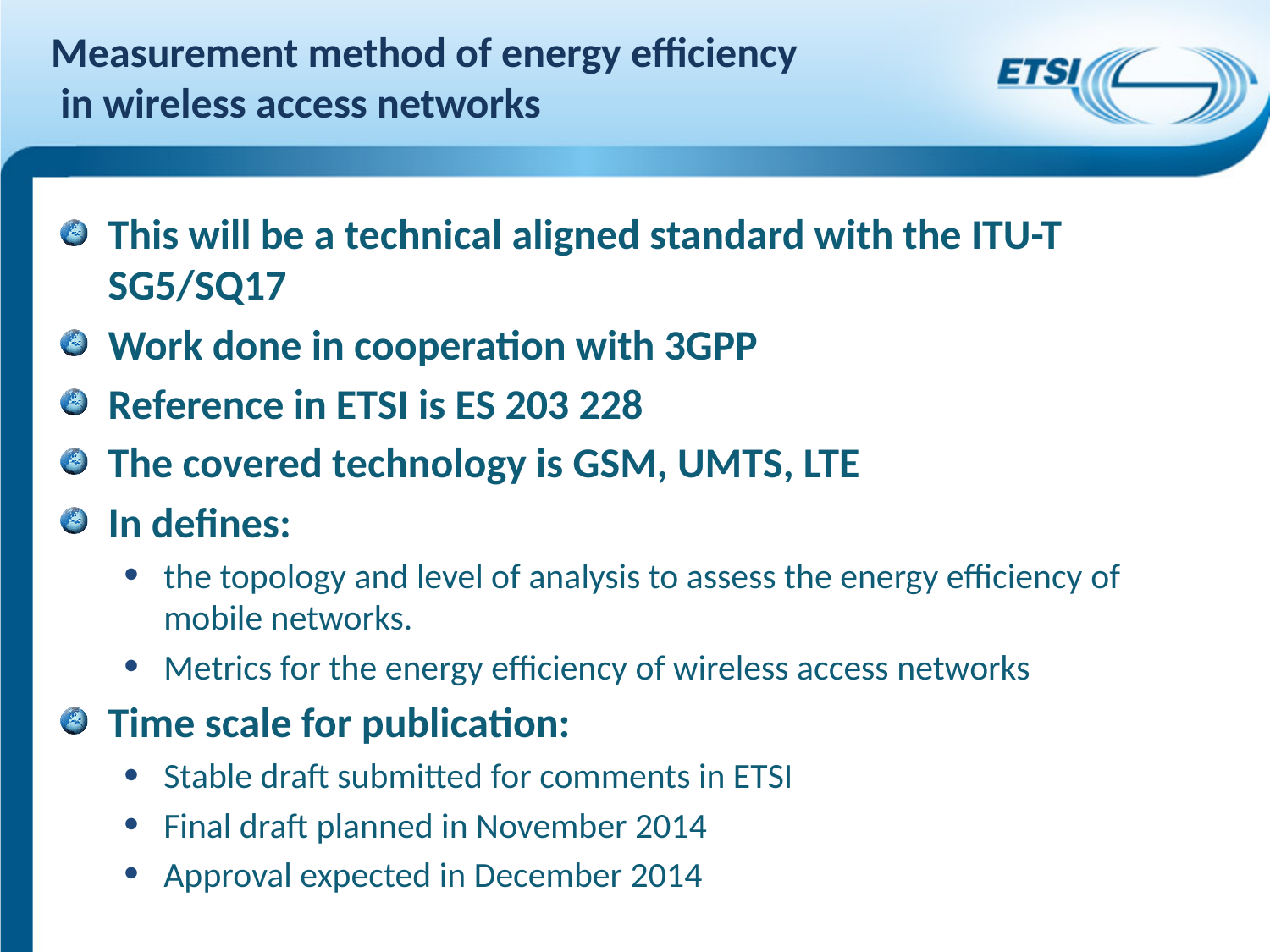

# Measurement method of energy efficiency in wireless access networks
This will be a technical aligned standard with the ITU-T SG5/SQ17
Work done in cooperation with 3GPP
Reference in ETSI is ES 203 228
The covered technology is GSM, UMTS, LTE
In defines:
the topology and level of analysis to assess the energy efficiency of mobile networks.
Metrics for the energy efficiency of wireless access networks
Time scale for publication:
Stable draft submitted for comments in ETSI
Final draft planned in November 2014
Approval expected in December 2014